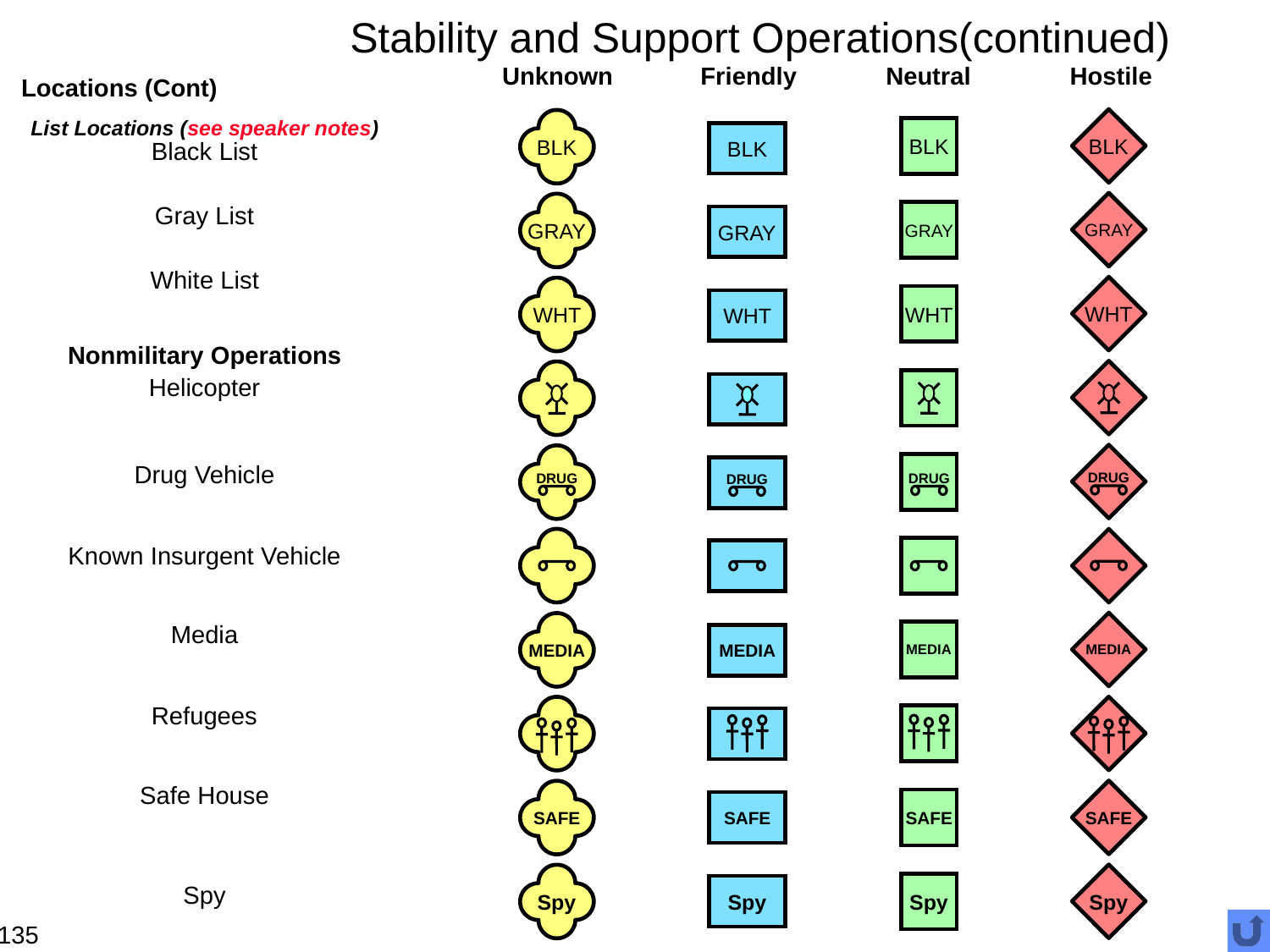

# Stability and Support Operations(continued)
Unknown
Friendly
Neutral
Hostile
Locations (Cont)

BLK

BLK
List Locations (see speaker notes)

BLK

BLK
Black List

GRAY

GRAY
Gray List

GRAY

GRAY
White List

WHT

WHT

WHT

WHT
Nonmilitary Operations

Helicopter

DRUG

DRUG

DRUG

DRUG

Drug Vehicle

Known Insurgent Vehicle

MEDIA

MEDIA
Media

MEDIA

MEDIA

Refugees

Safe House

SAFE

SAFE

SAFE

SAFE

Spy

Spy

Spy

Spy
Spy
135